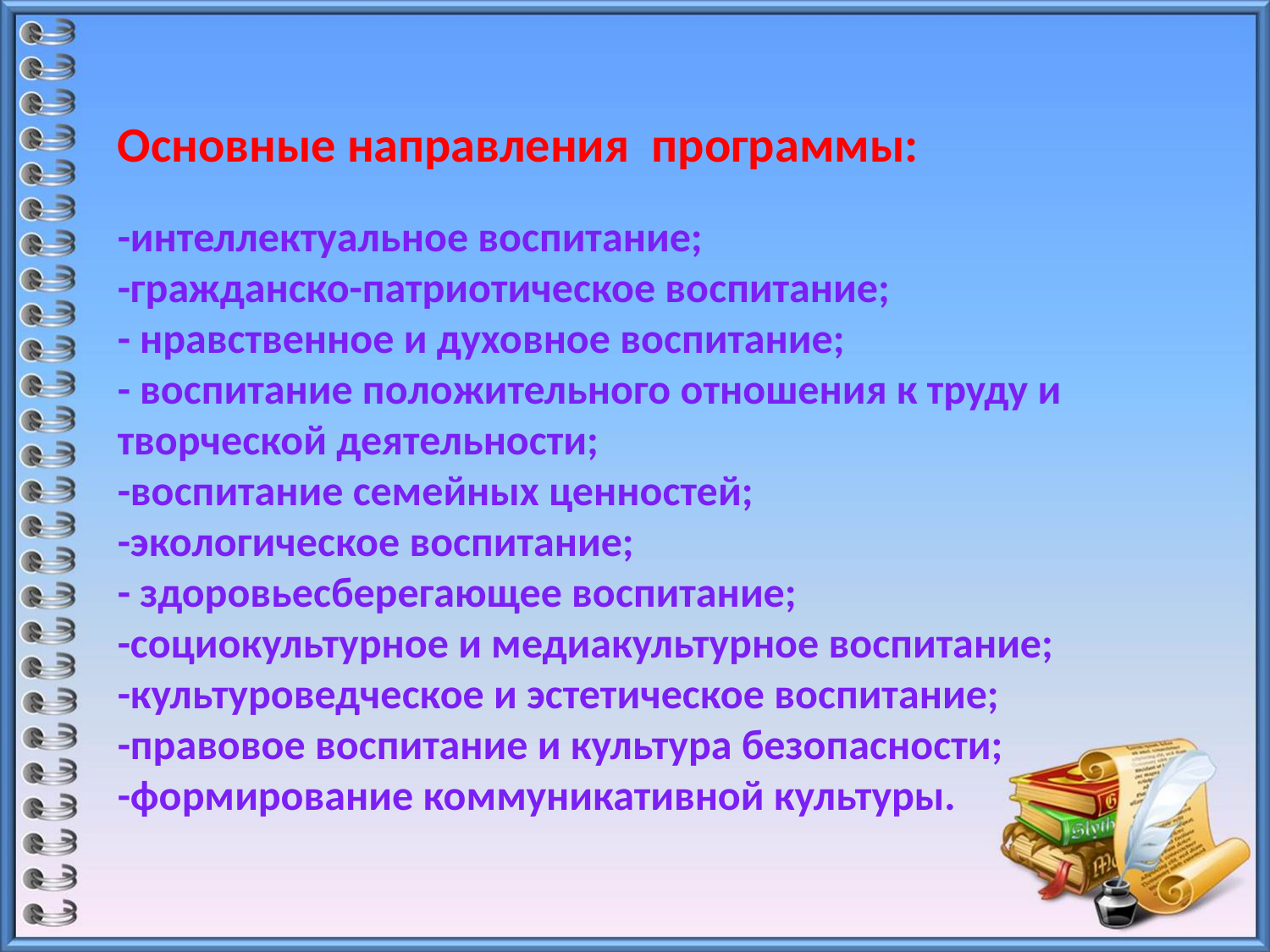

Основные направления  программы:

-интеллектуальное воспитание;
-гражданско-патриотическое воспитание;
- нравственное и духовное воспитание;
- воспитание положительного отношения к труду и творческой деятельности;
-воспитание семейных ценностей;
-экологическое воспитание;
- здоровьесберегающее воспитание;
-социокультурное и медиакультурное воспитание;
-культуроведческое и эстетическое воспитание;
-правовое воспитание и культура безопасности;
-формирование коммуникативной культуры.